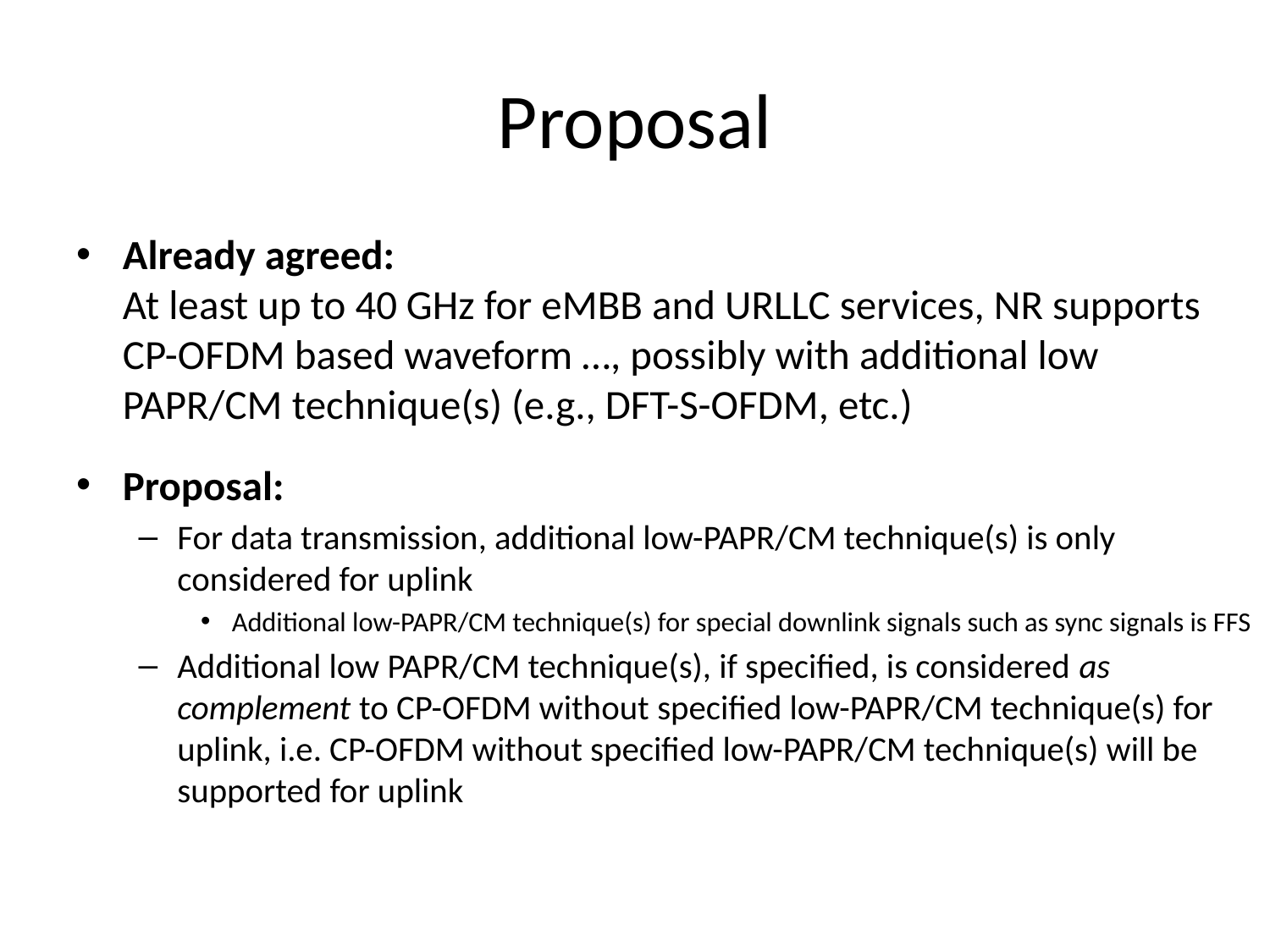

# Proposal
Already agreed:
At least up to 40 GHz for eMBB and URLLC services, NR supports CP-OFDM based waveform …, possibly with additional low PAPR/CM technique(s) (e.g., DFT-S-OFDM, etc.)
Proposal:
For data transmission, additional low-PAPR/CM technique(s) is only considered for uplink
Additional low-PAPR/CM technique(s) for special downlink signals such as sync signals is FFS
Additional low PAPR/CM technique(s), if specified, is considered as complement to CP-OFDM without specified low-PAPR/CM technique(s) for uplink, i.e. CP-OFDM without specified low-PAPR/CM technique(s) will be supported for uplink